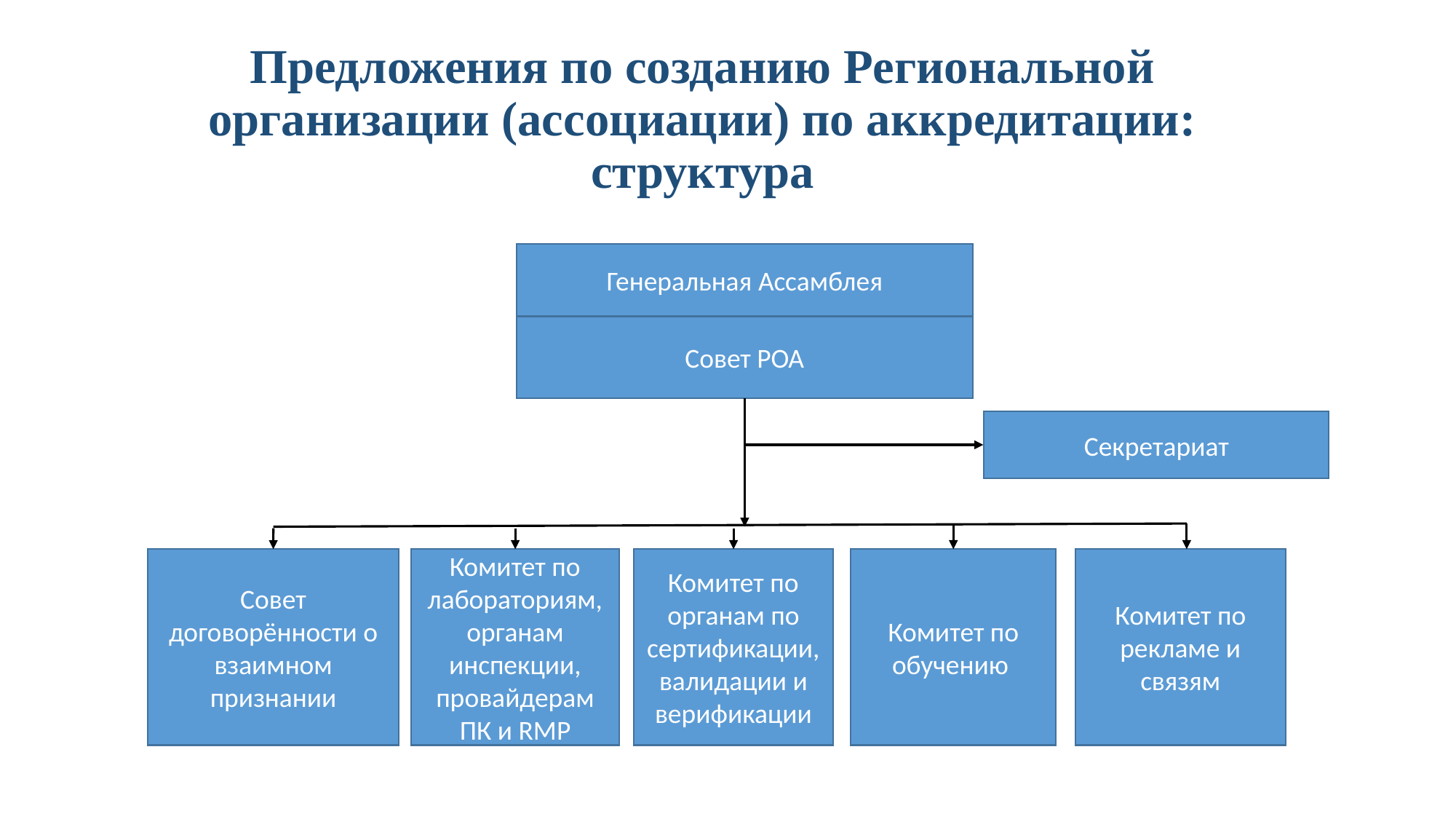

# Предложения по созданию Региональной организации (ассоциации) по аккредитации: структура

Генеральная Ассамблея
Совет РОА
Секретариат
Совет договорённости о взаимном признании
Комитет по лабораториям, органам инспекции, провайдерам ПК и RMP
Комитет по органам по сертификации, валидации и верификации
Комитет по обучению
Комитет по рекламе и связям